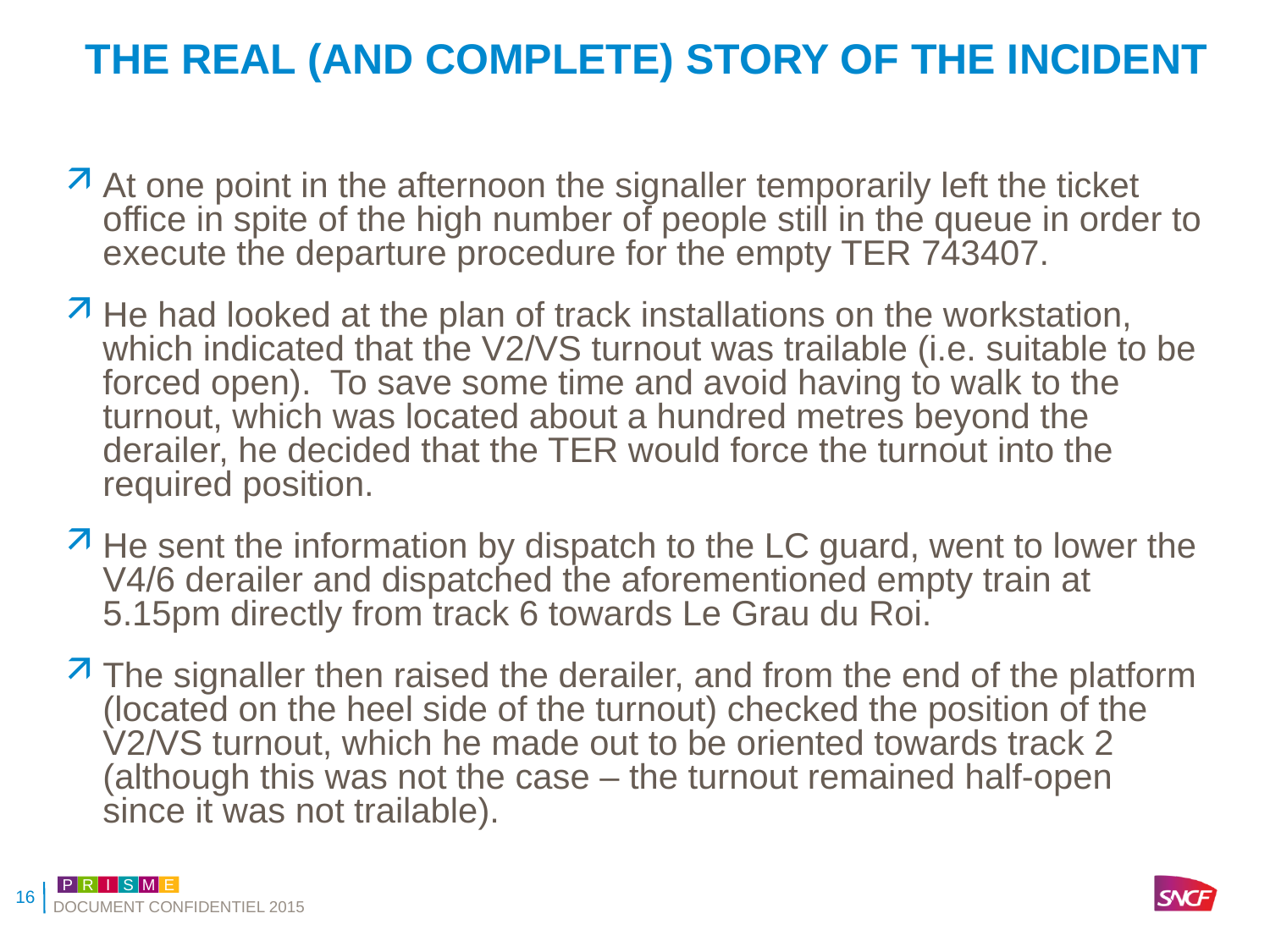

# The real (and complete) story of the incident
At one point in the afternoon the signaller temporarily left the ticket office in spite of the high number of people still in the queue in order to execute the departure procedure for the empty TER 743407.
He had looked at the plan of track installations on the workstation, which indicated that the V2/VS turnout was trailable (i.e. suitable to be forced open).  To save some time and avoid having to walk to the turnout, which was located about a hundred metres beyond the derailer, he decided that the TER would force the turnout into the required position.
He sent the information by dispatch to the LC guard, went to lower the V4/6 derailer and dispatched the aforementioned empty train at 5.15pm directly from track 6 towards Le Grau du Roi.
The signaller then raised the derailer, and from the end of the platform (located on the heel side of the turnout) checked the position of the V2/VS turnout, which he made out to be oriented towards track 2 (although this was not the case – the turnout remained half-open since it was not trailable).